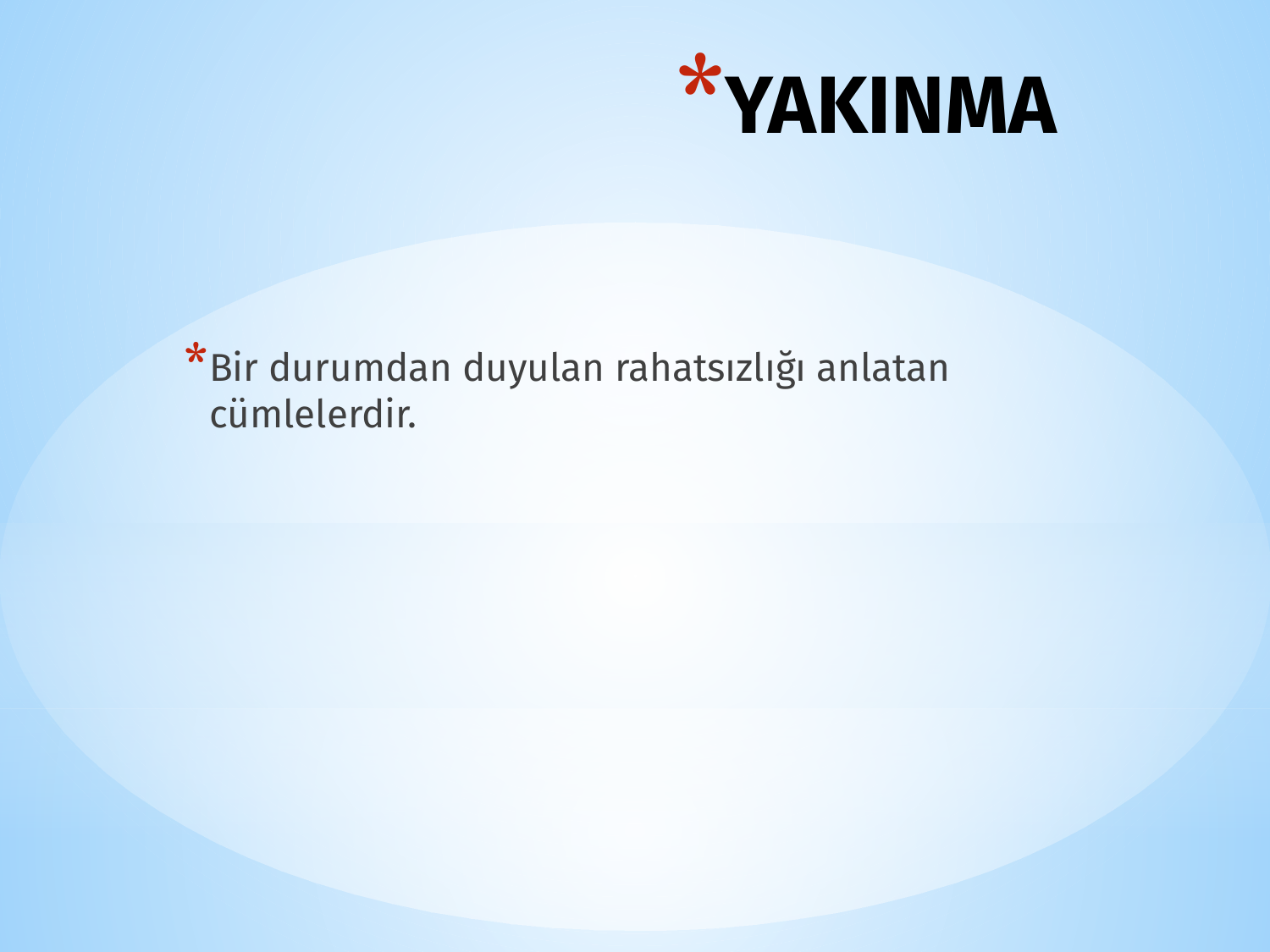

# YAKINMA
Bir durumdan duyulan rahatsızlığı anlatan cümlelerdir.